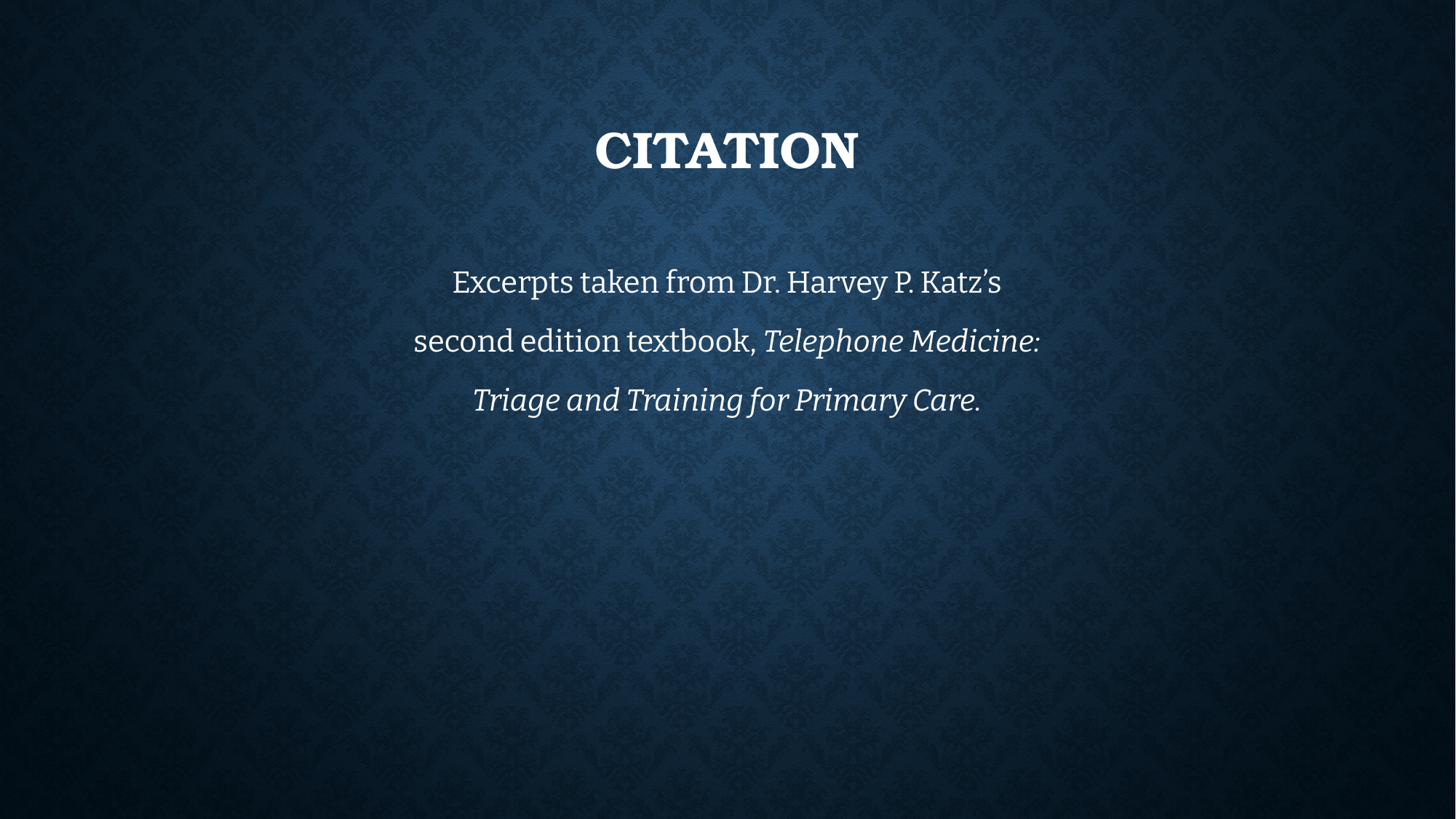

# Citation
Excerpts taken from Dr. Harvey P. Katz’s
second edition textbook, Telephone Medicine:
Triage and Training for Primary Care.